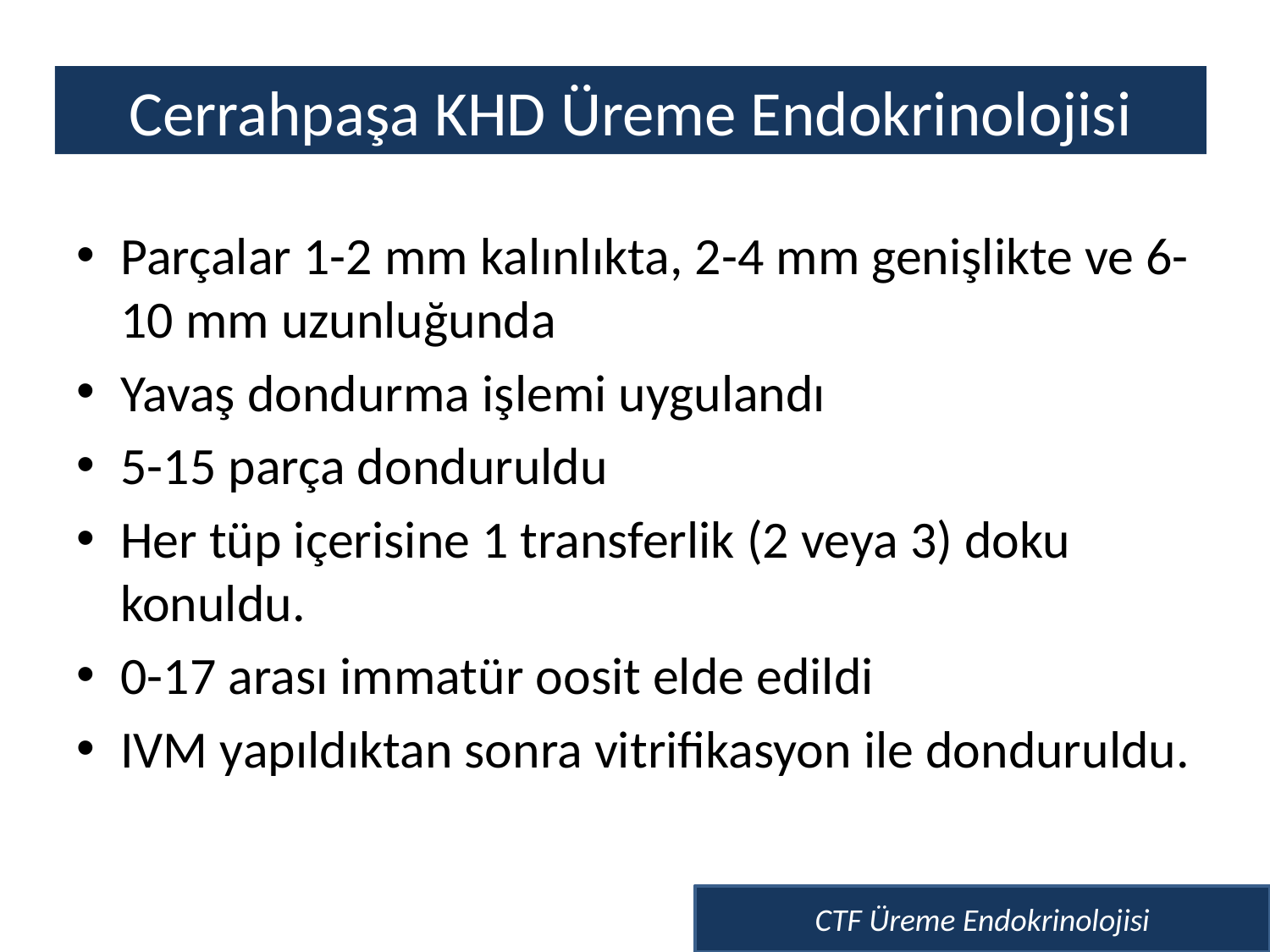

Cerrahpaşa KHD Üreme Endokrinolojisi
Parçalar 1-2 mm kalınlıkta, 2-4 mm genişlikte ve 6-10 mm uzunluğunda
Yavaş dondurma işlemi uygulandı
5-15 parça donduruldu
Her tüp içerisine 1 transferlik (2 veya 3) doku konuldu.
0-17 arası immatür oosit elde edildi
IVM yapıldıktan sonra vitrifikasyon ile donduruldu.
CTF Üreme Endokrinolojisi